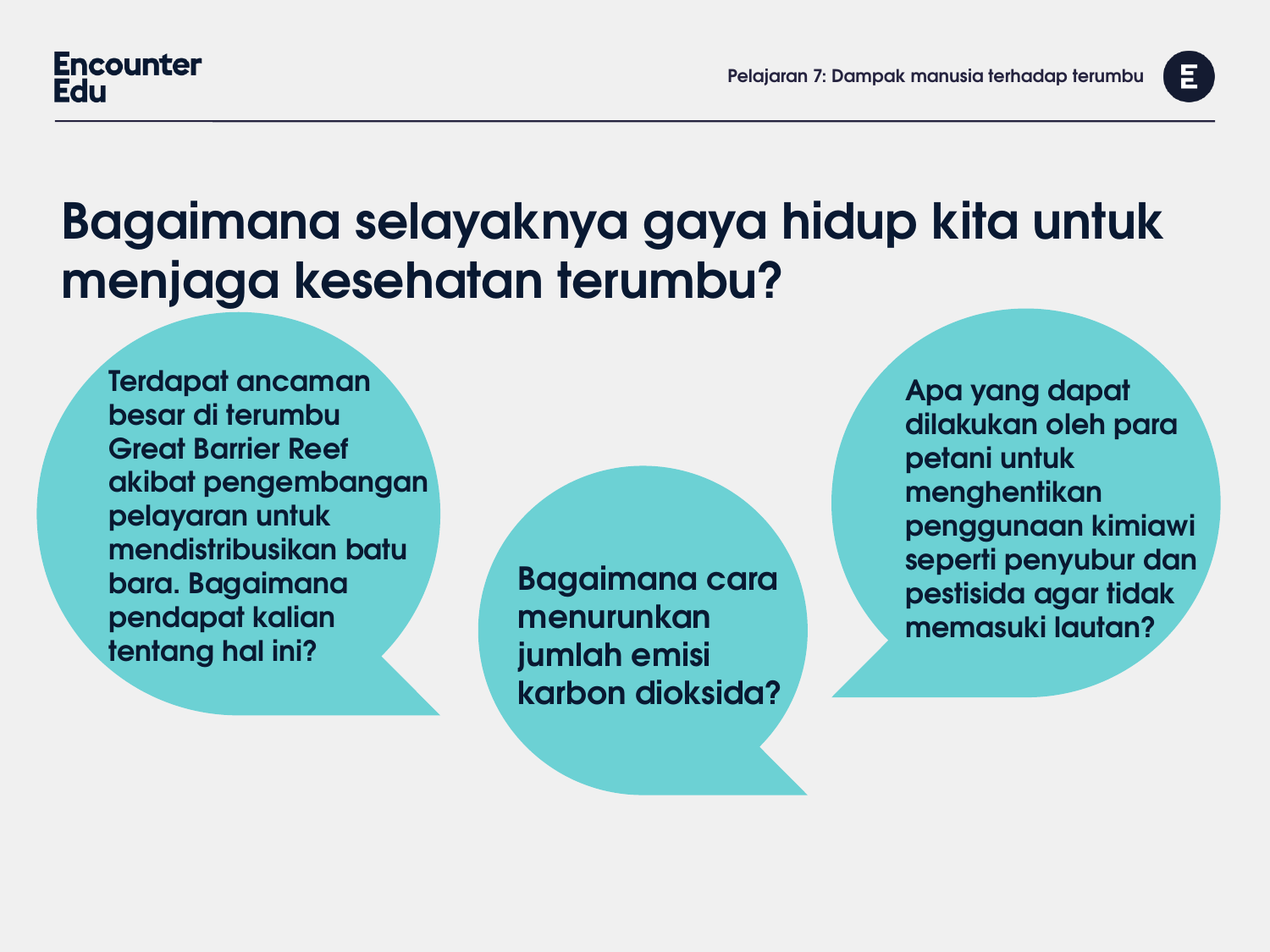

# Pelajaran 7: Dampak manusia terhadap terumbu
Bagaimana selayaknya gaya hidup kita untuk menjaga kesehatan terumbu?

Apa yang dapat dilakukan oleh para petani untuk menghentikan penggunaan kimiawi seperti penyubur dan pestisida agar tidak memasuki lautan?
Terdapat ancaman besar di terumbu
Great Barrier Reef akibat pengembangan pelayaran untuk mendistribusikan batu bara. Bagaimana pendapat kalian tentang hal ini?

Bagaimana cara
menurunkan jumlah emisi karbon dioksida?